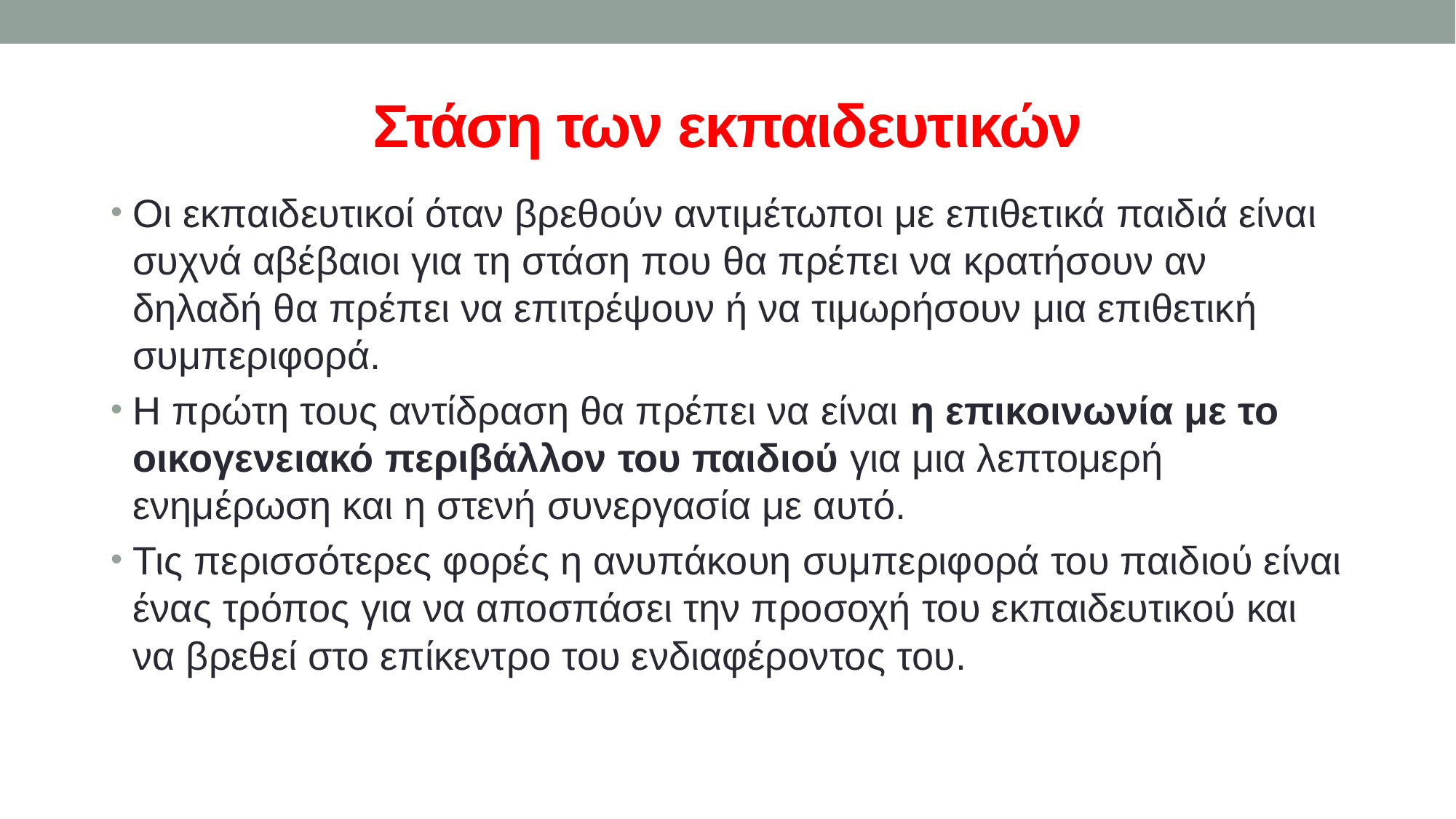

# Στάση των εκπαιδευτικών
Οι εκπαιδευτικοί όταν βρεθούν αντιμέτωποι με επιθετικά παιδιά είναι συχνά αβέβαιοι για τη στάση που θα πρέπει να κρατήσουν αν δηλαδή θα πρέπει να επιτρέψουν ή να τιμωρήσουν μια επιθετική συμπεριφορά.
Η πρώτη τους αντίδραση θα πρέπει να είναι η επικοινωνία με το οικογενειακό περιβάλλον του παιδιού για μια λεπτομερή ενημέρωση και η στενή συνεργασία με αυτό.
Τις περισσότερες φορές η ανυπάκουη συμπεριφορά του παιδιού είναι ένας τρόπος για να αποσπάσει την προσοχή του εκπαιδευτικού και να βρεθεί στο επίκεντρο του ενδιαφέροντος του.